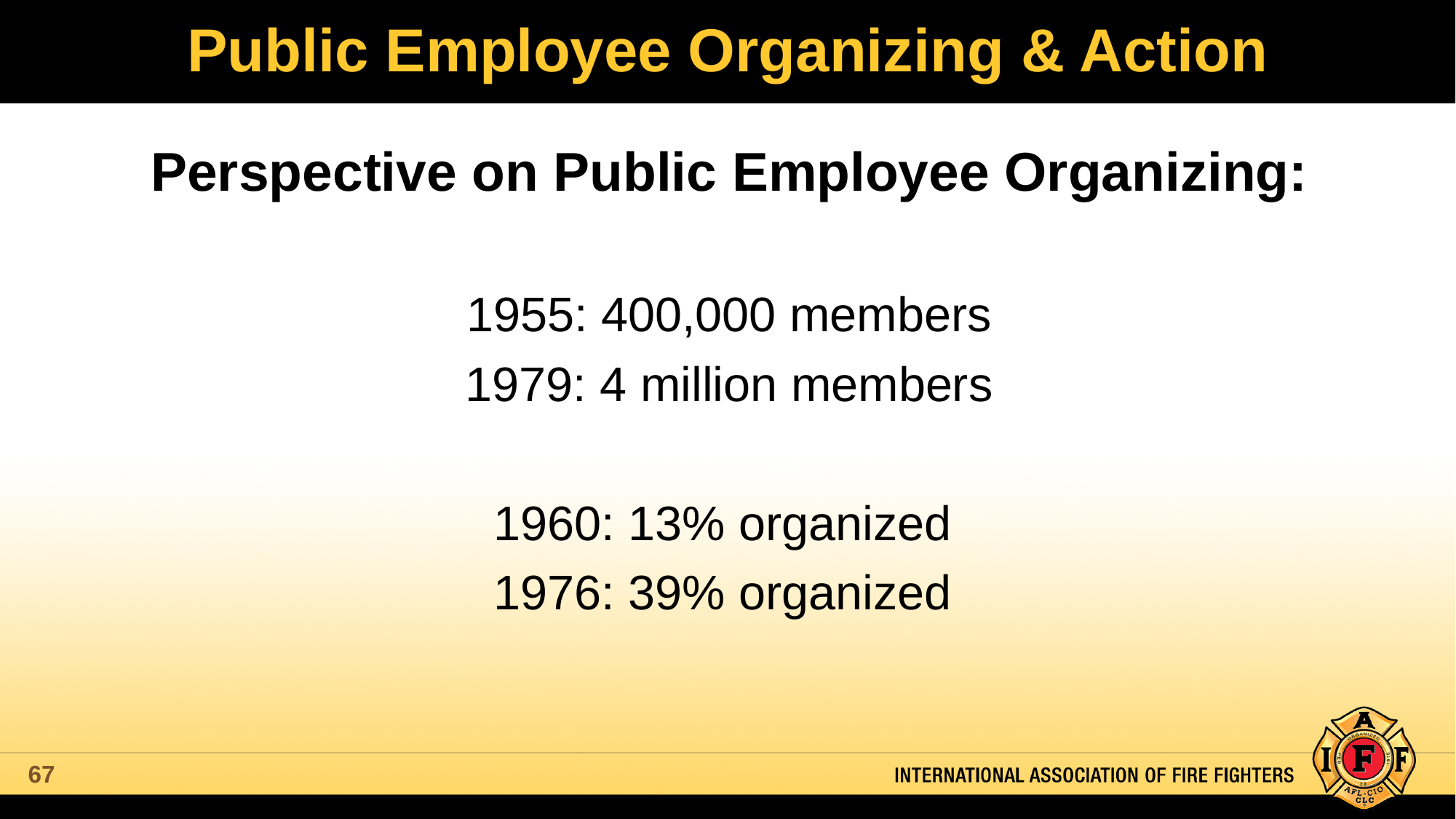

# Public Employee Organizing & Action
Perspective on Public Employee Organizing:

1955: 400,000 members
1979: 4 million members

1960: 13% organized
1976: 39% organized